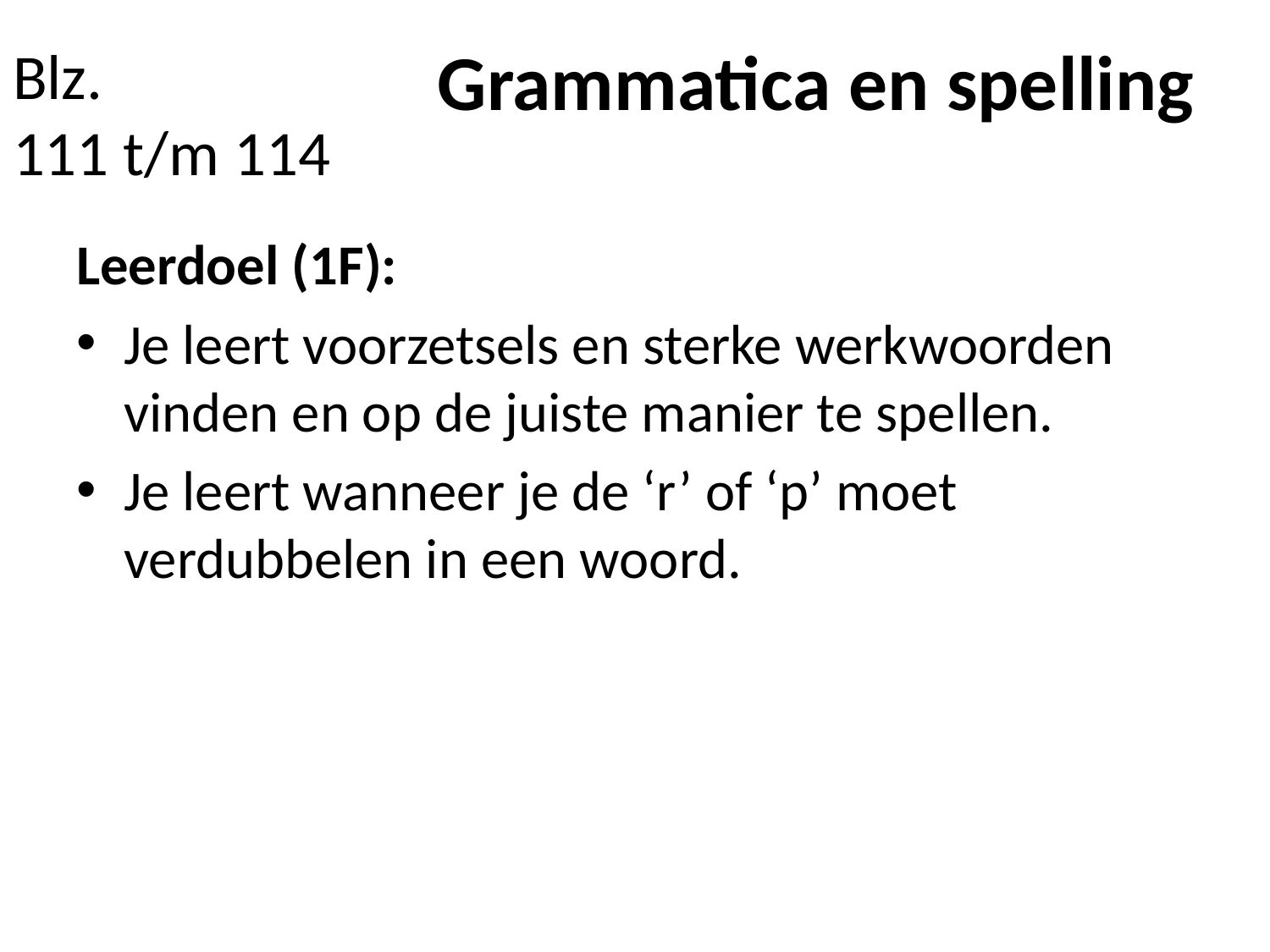

Grammatica en spelling
# Blz. 111 t/m 114
Leerdoel (1F):
Je leert voorzetsels en sterke werkwoorden vinden en op de juiste manier te spellen.
Je leert wanneer je de ‘r’ of ‘p’ moet verdubbelen in een woord.